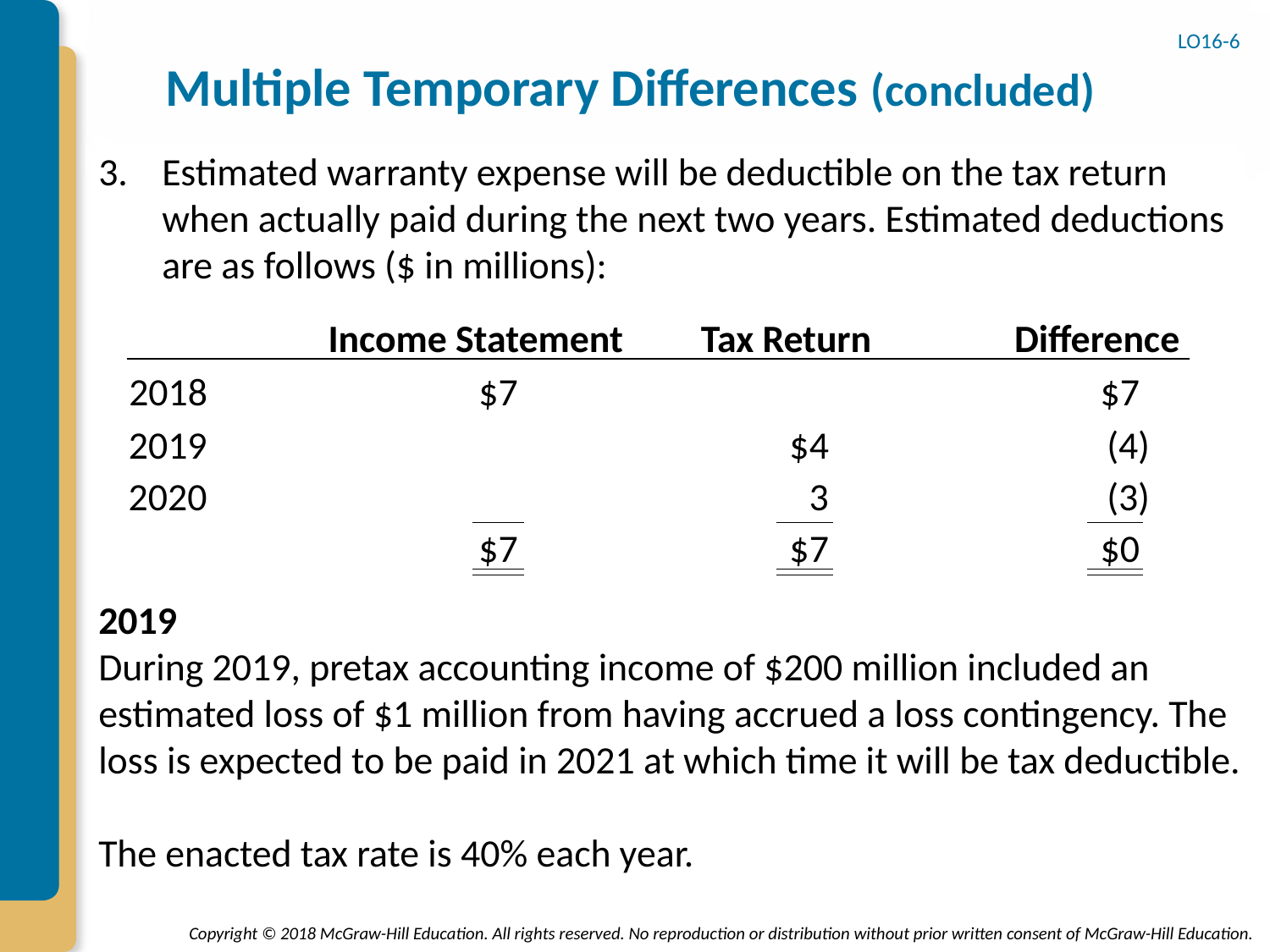

LO16-6
# Multiple Temporary Differences (concluded)
Estimated warranty expense will be deductible on the tax return when actually paid during the next two years. Estimated deductions are as follows ($ in millions):
Income Statement
Tax Return
Difference
2018
$7
$7
2019
$4
(4)
2020
3
(3)
$7
$7
$0
2019
During 2019, pretax accounting income of $200 million included an estimated loss of $1 million from having accrued a loss contingency. The loss is expected to be paid in 2021 at which time it will be tax deductible.

The enacted tax rate is 40% each year.